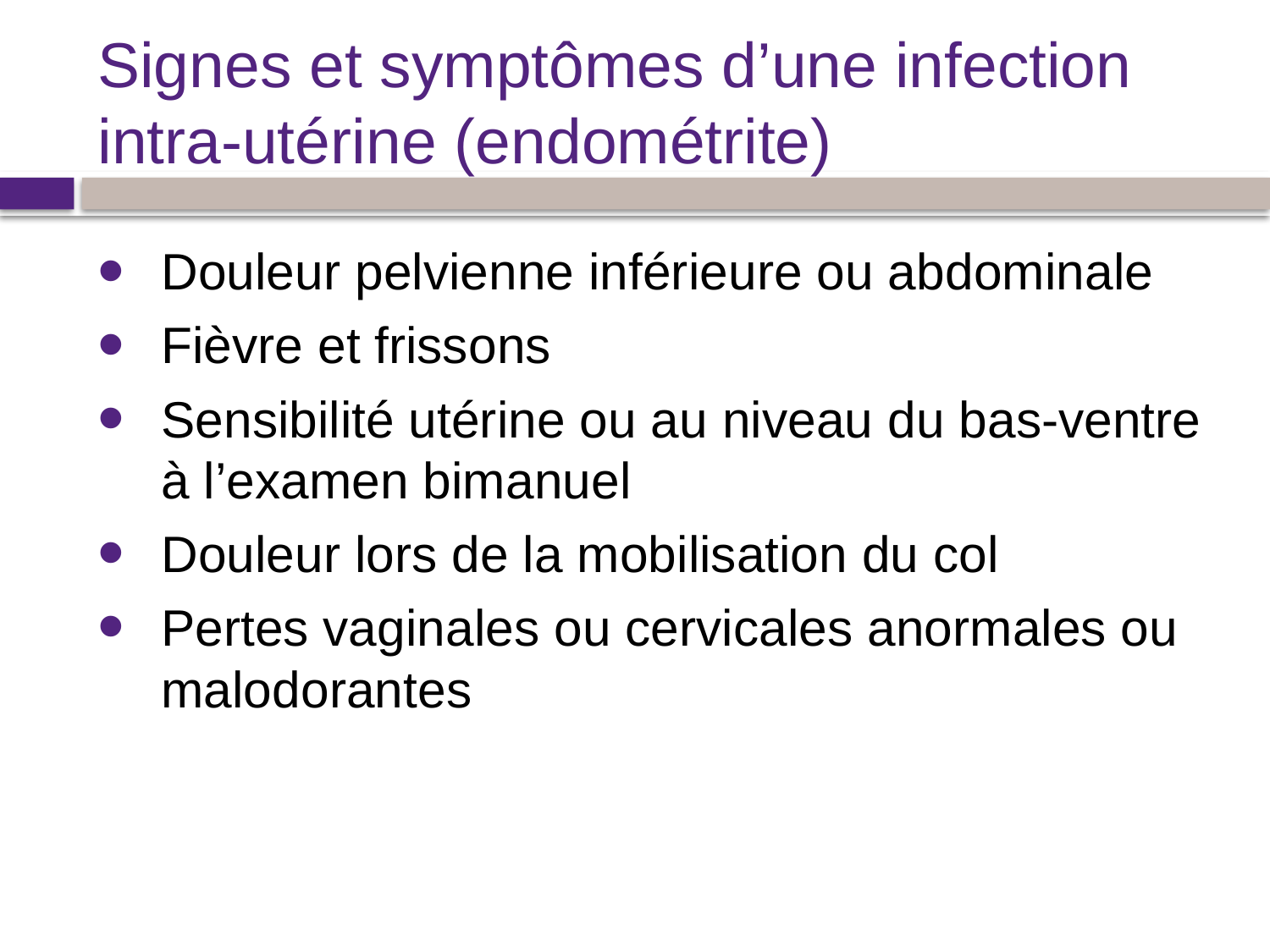

# Signes et symptômes d’une infection intra-utérine (endométrite)
Douleur pelvienne inférieure ou abdominale
Fièvre et frissons
Sensibilité utérine ou au niveau du bas-ventre à l’examen bimanuel
Douleur lors de la mobilisation du col
Pertes vaginales ou cervicales anormales ou malodorantes